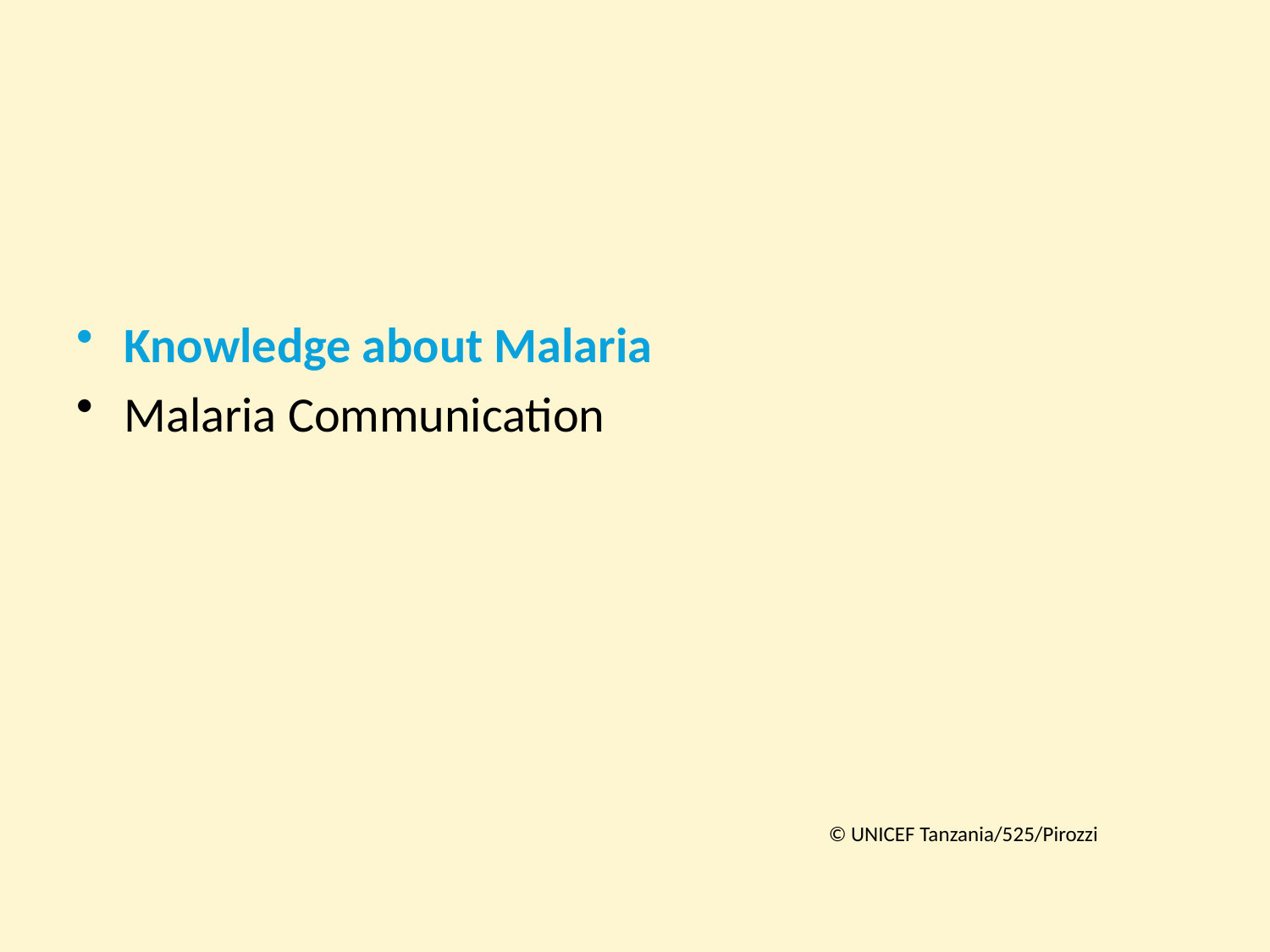

#
Knowledge about Malaria
Malaria Communication
© UNICEF Tanzania/525/Pirozzi